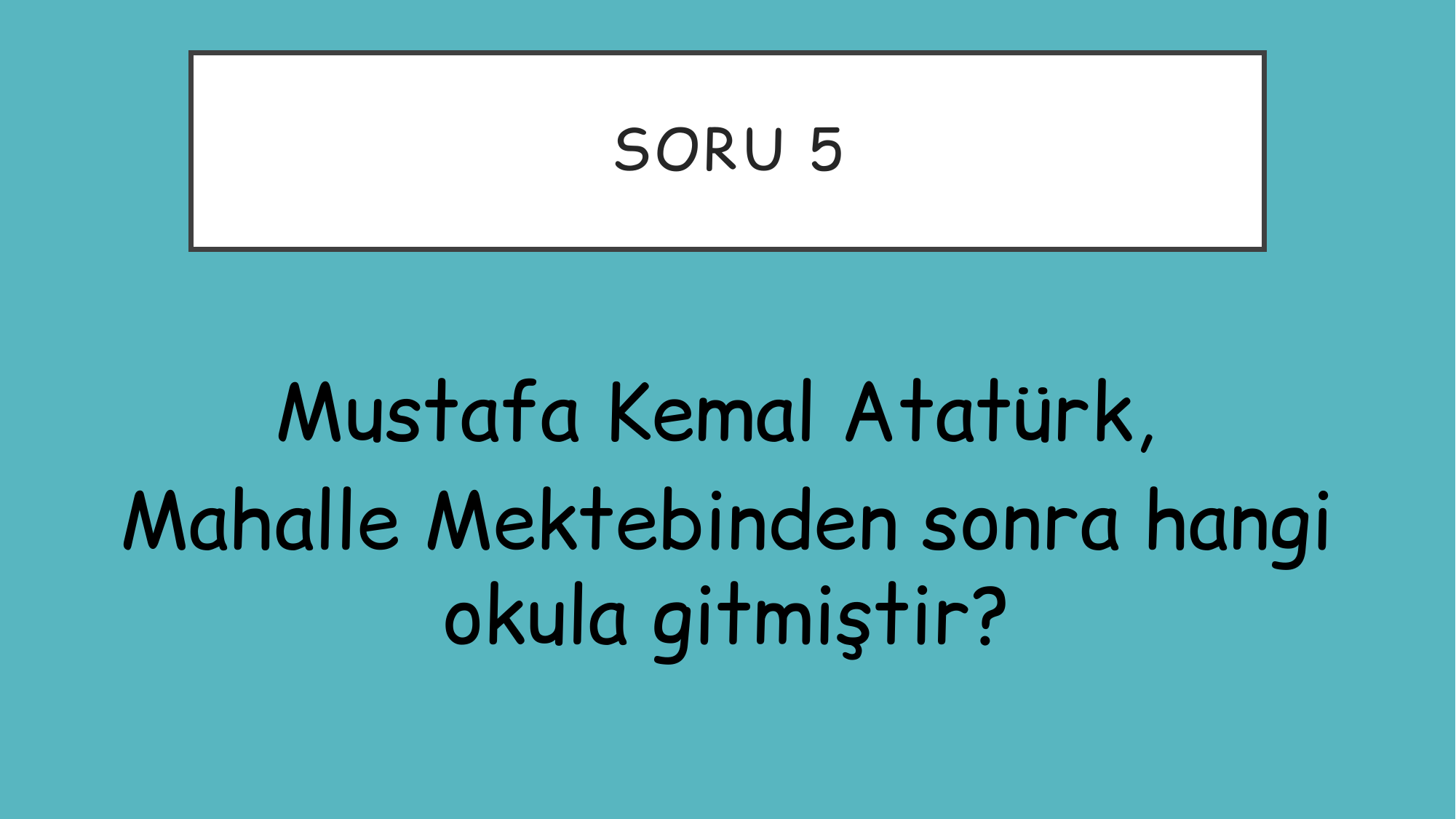

# Soru 5
Mustafa Kemal Atatürk,
Mahalle Mektebinden sonra hangi okula gitmiştir?